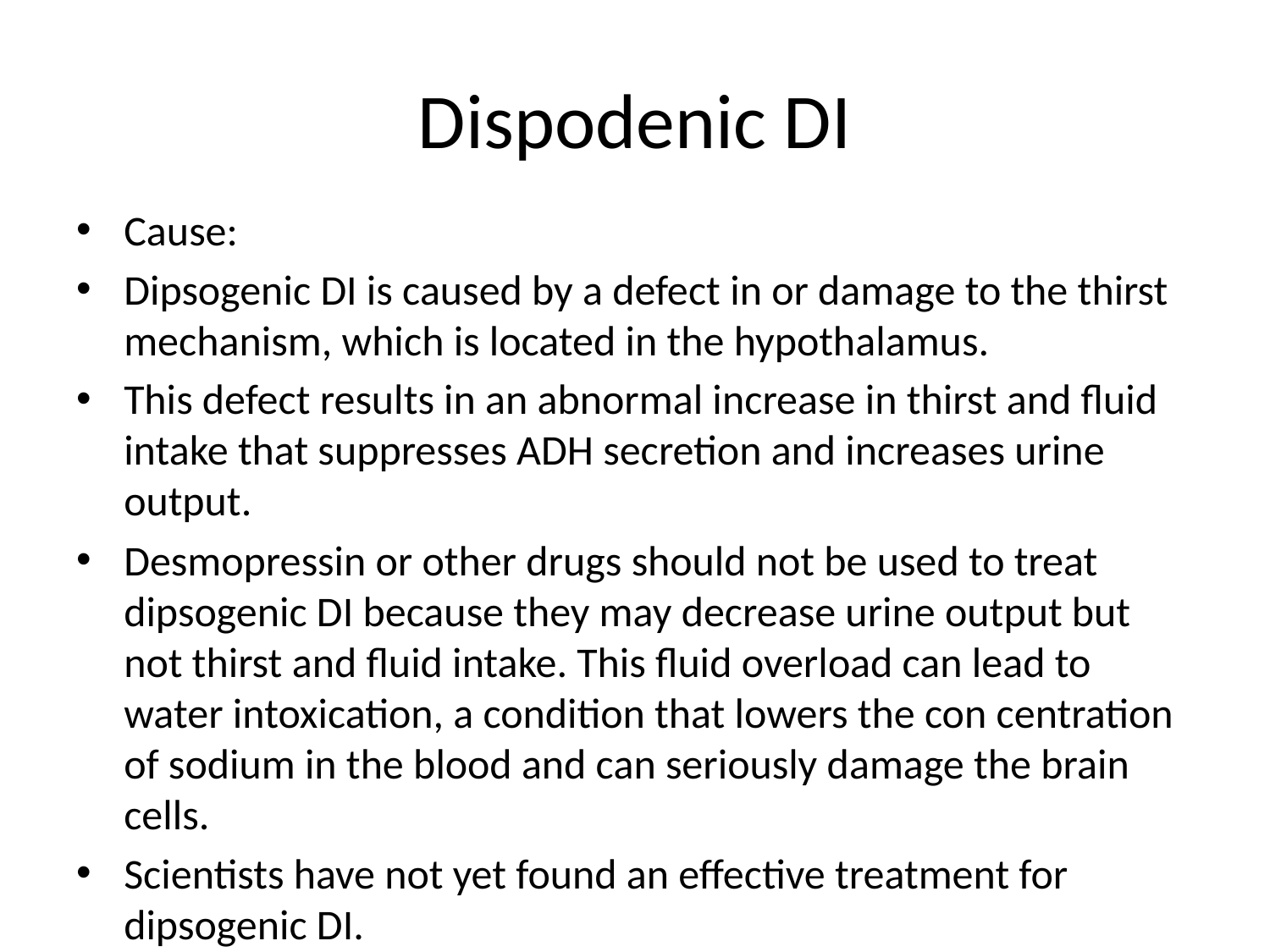

# Dispodenic DI
Cause:
Dipsogenic DI is caused by a defect in or damage to the thirst mechanism, which is located in the hypothalamus.
This defect results in an abnormal increase in thirst and fluid intake that suppresses ADH secretion and increases urine output.
Desmopressin or other drugs should not be used to treat dipsogenic DI because they may decrease urine output but not thirst and fluid intake. This fluid overload can lead to water intoxication, a condition that lowers the con­ centration of sodium in the blood and can seriously damage the brain cells.
Scientists have not yet found an effective treatment for dipsogenic DI.